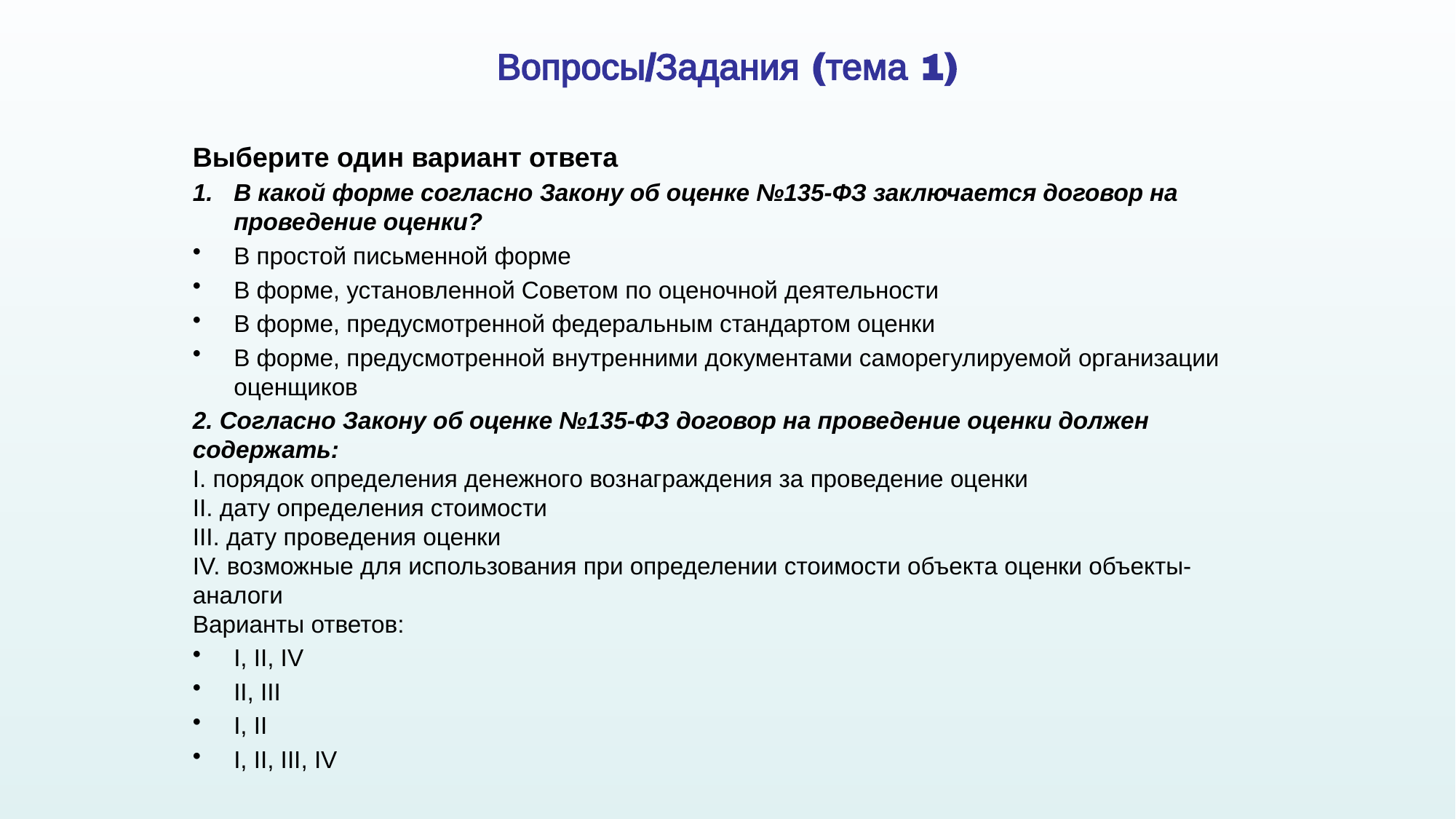

# Вопросы/Задания (тема 1)
Выберите один вариант ответа
В какой форме согласно Закону об оценке №135-ФЗ заключается договор на проведение оценки?
В простой письменной форме
В форме, установленной Советом по оценочной деятельности
В форме, предусмотренной федеральным стандартом оценки
В форме, предусмотренной внутренними документами саморегулируемой организации оценщиков
2. Согласно Закону об оценке №135-ФЗ договор на проведение оценки должен содержать:
I. порядок определения денежного вознаграждения за проведение оценки
II. дату определения стоимости
III. дату проведения оценки
IV. возможные для использования при определении стоимости объекта оценки объекты-аналоги
Варианты ответов:
I, II, IV
II, III
I, II
I, II, III, IV